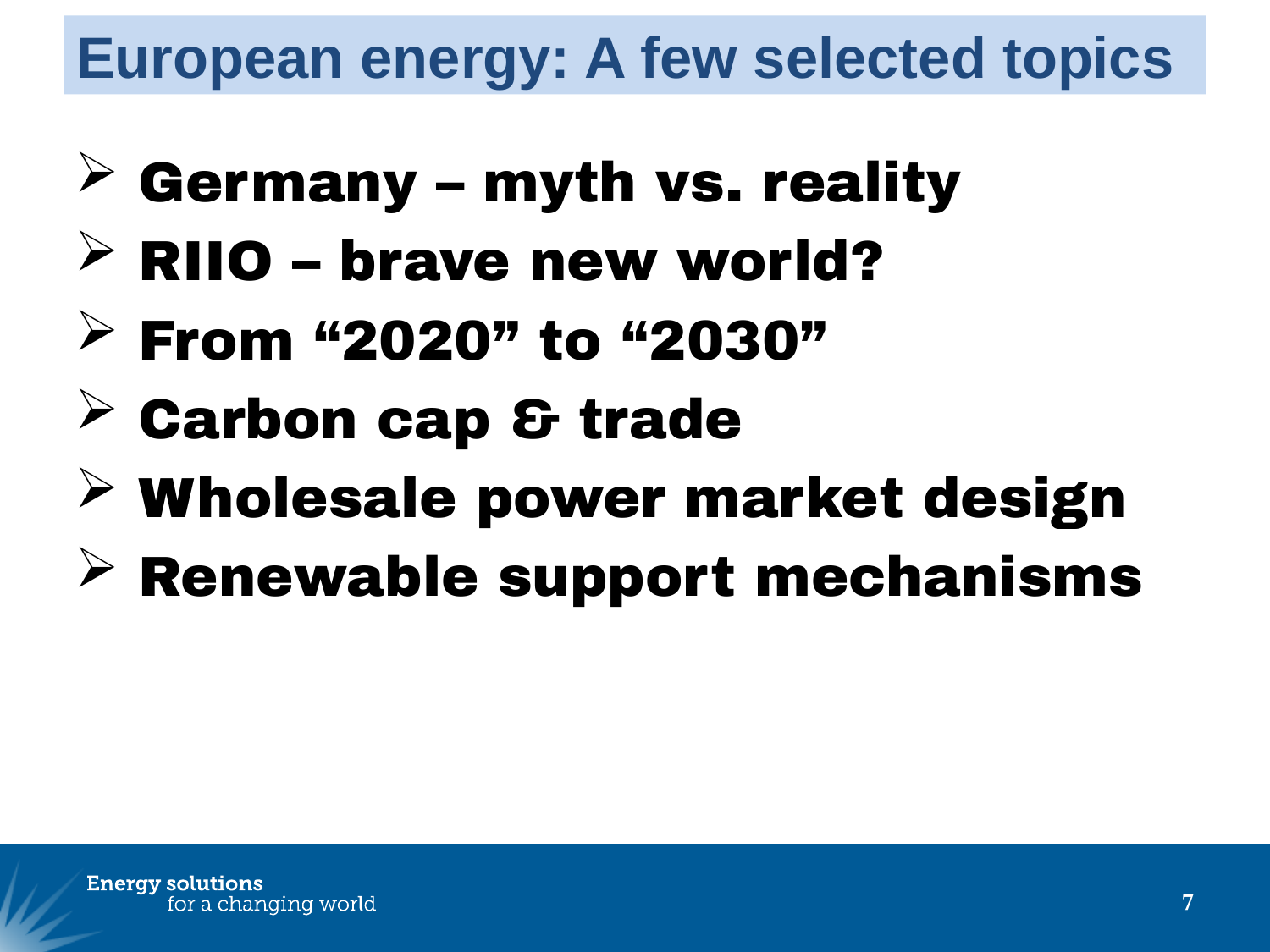

# European energy: A few selected topics
Germany – myth vs. reality
RIIO – brave new world?
From “2020” to “2030”
Carbon cap & trade
Wholesale power market design
Renewable support mechanisms
7